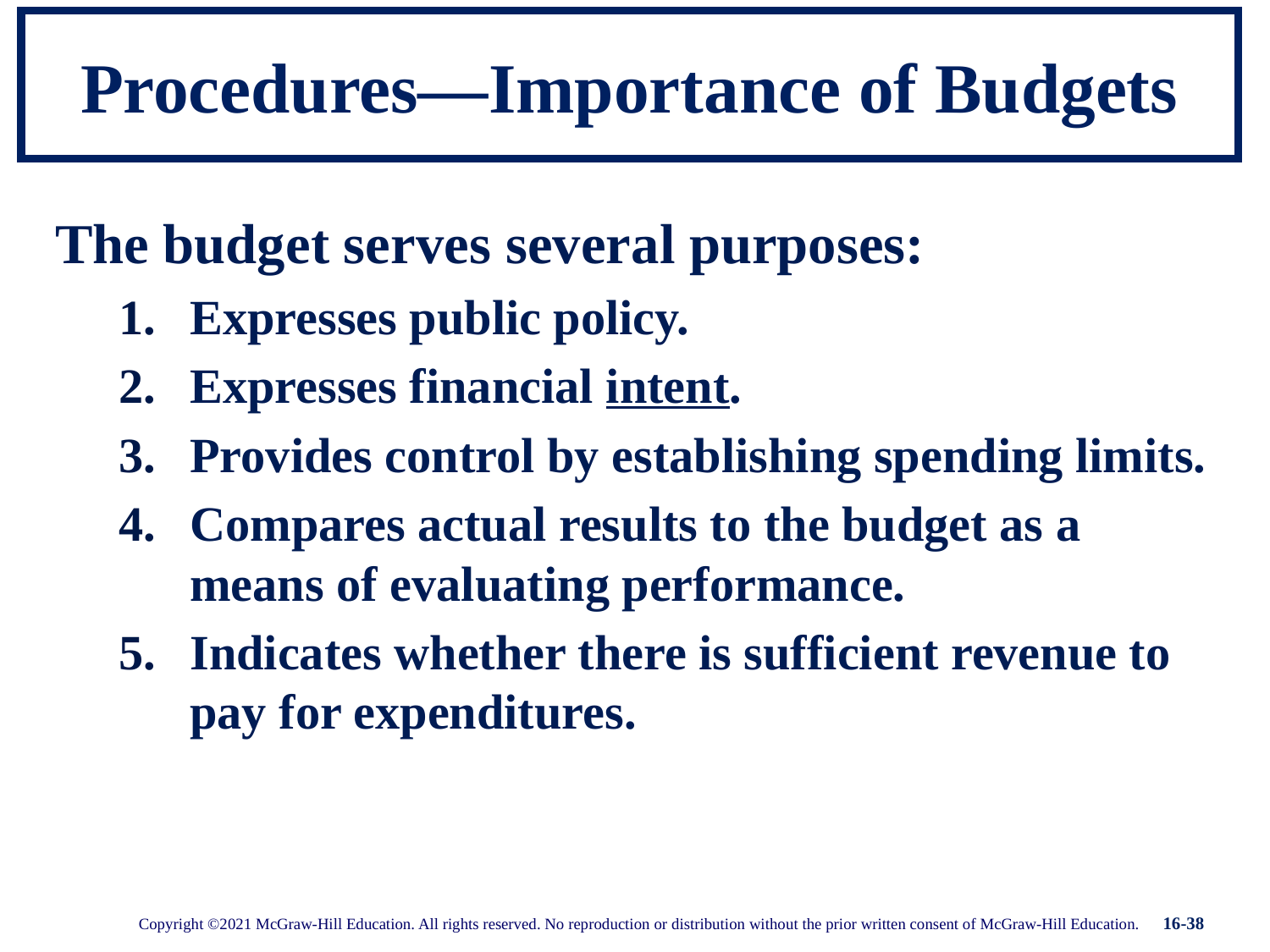

# Procedures—Importance of Budgets
The budget serves several purposes:
Expresses public policy.
Expresses financial intent.
Provides control by establishing spending limits.
Compares actual results to the budget as a means of evaluating performance.
Indicates whether there is sufficient revenue to pay for expenditures.
16-38
Copyright ©2021 McGraw-Hill Education. All rights reserved. No reproduction or distribution without the prior written consent of McGraw-Hill Education.